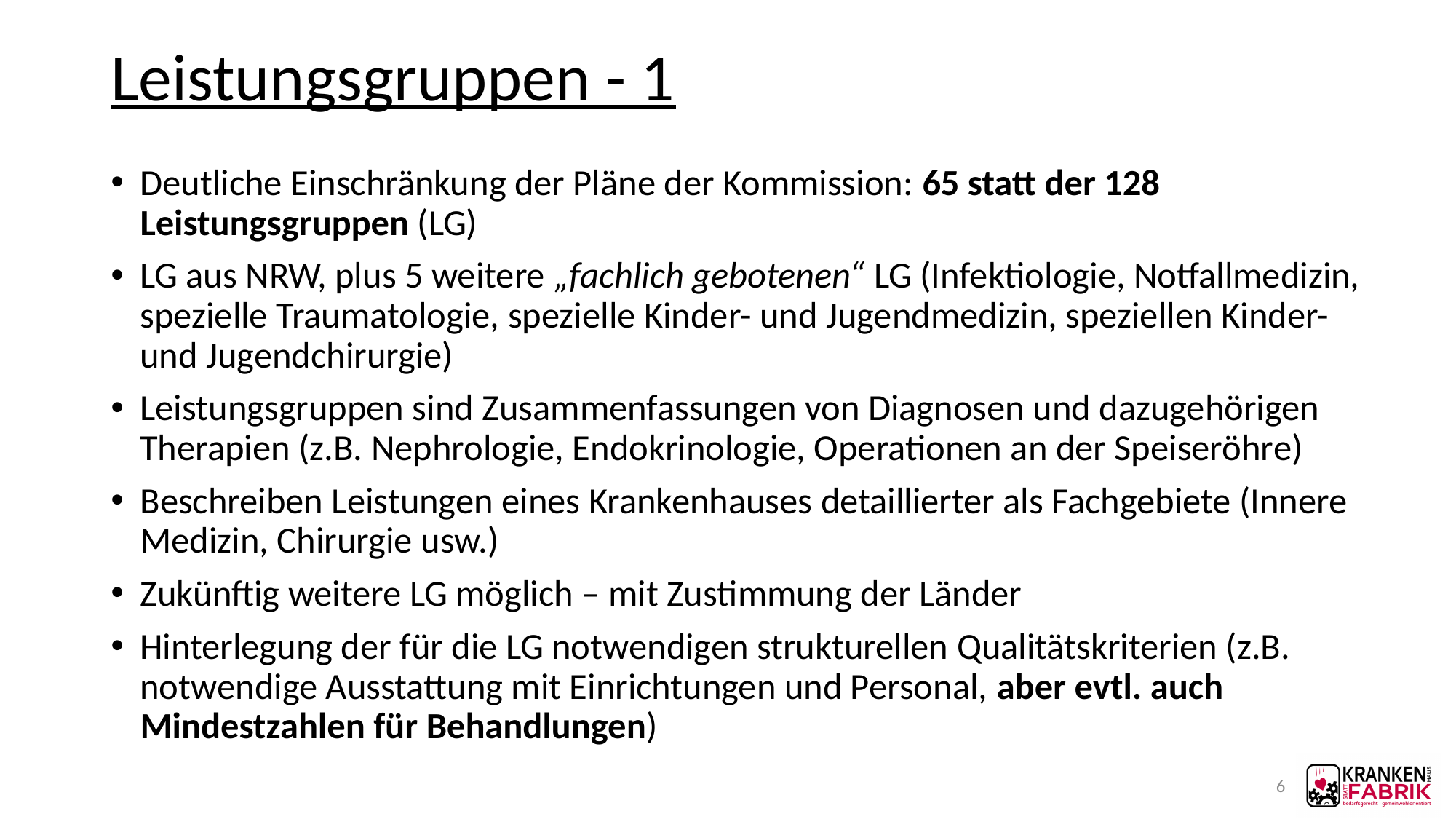

# Leistungsgruppen - 1
Deutliche Einschränkung der Pläne der Kommission: 65 statt der 128 Leistungsgruppen (LG)
LG aus NRW, plus 5 weitere „fachlich gebotenen“ LG (Infektiologie, Notfallmedizin, spezielle Traumatologie, spezielle Kinder- und Jugendmedizin, speziellen Kinder- und Jugendchirurgie)
Leistungsgruppen sind Zusammenfassungen von Diagnosen und dazugehörigen Therapien (z.B. Nephrologie, Endokrinologie, Operationen an der Speiseröhre)
Beschreiben Leistungen eines Krankenhauses detaillierter als Fachgebiete (Innere Medizin, Chirurgie usw.)
Zukünftig weitere LG möglich – mit Zustimmung der Länder
Hinterlegung der für die LG notwendigen strukturellen Qualitätskriterien (z.B. notwendige Ausstattung mit Einrichtungen und Personal, aber evtl. auch Mindestzahlen für Behandlungen)

6